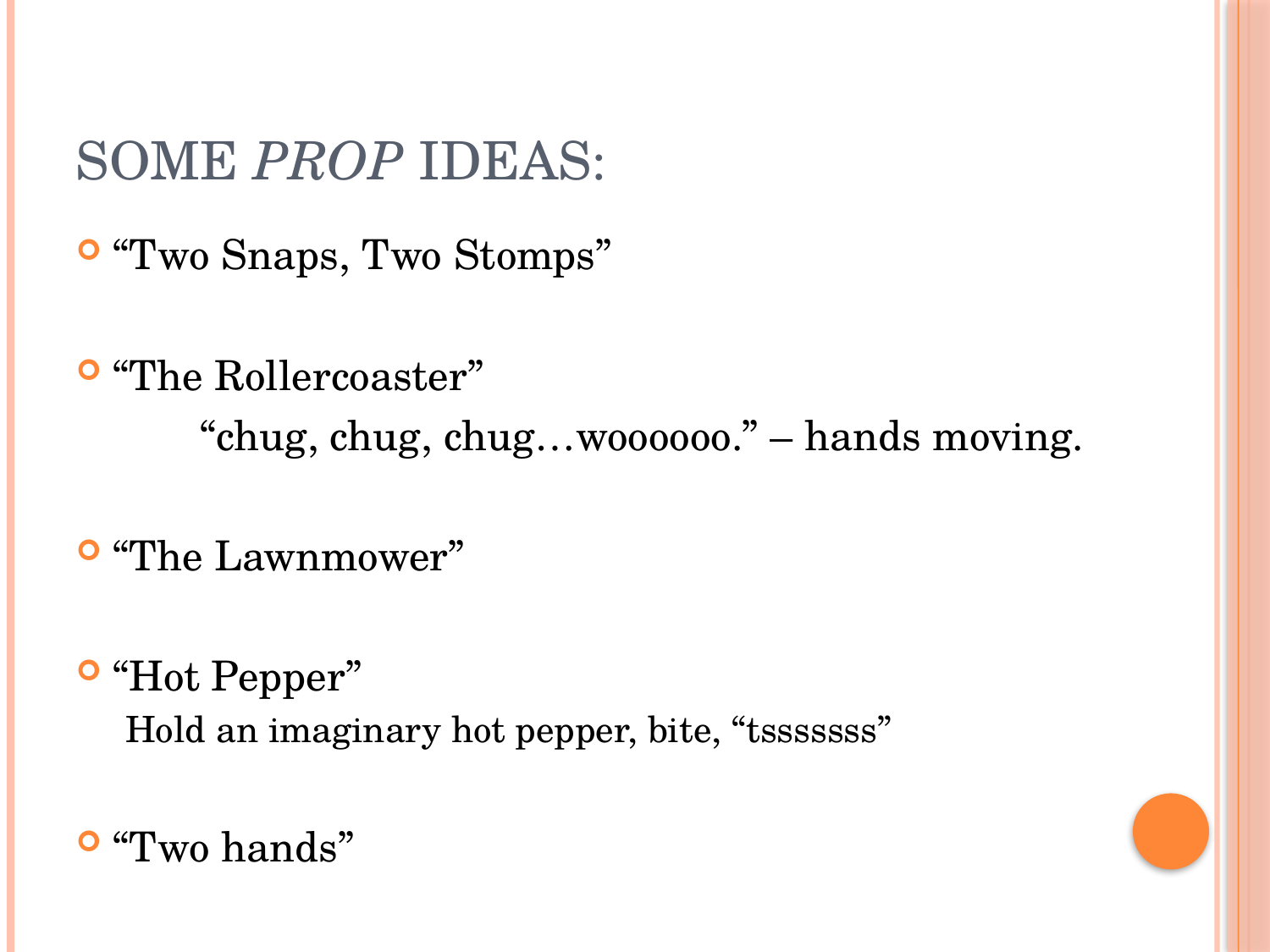

# Some Prop ideas:
“Two Snaps, Two Stomps”

“The Rollercoaster”
	“chug, chug, chug…woooooo.” – hands moving.

“The Lawnmower”

“Hot Pepper”
	Hold an imaginary hot pepper, bite, “tsssssss”

“Two hands”